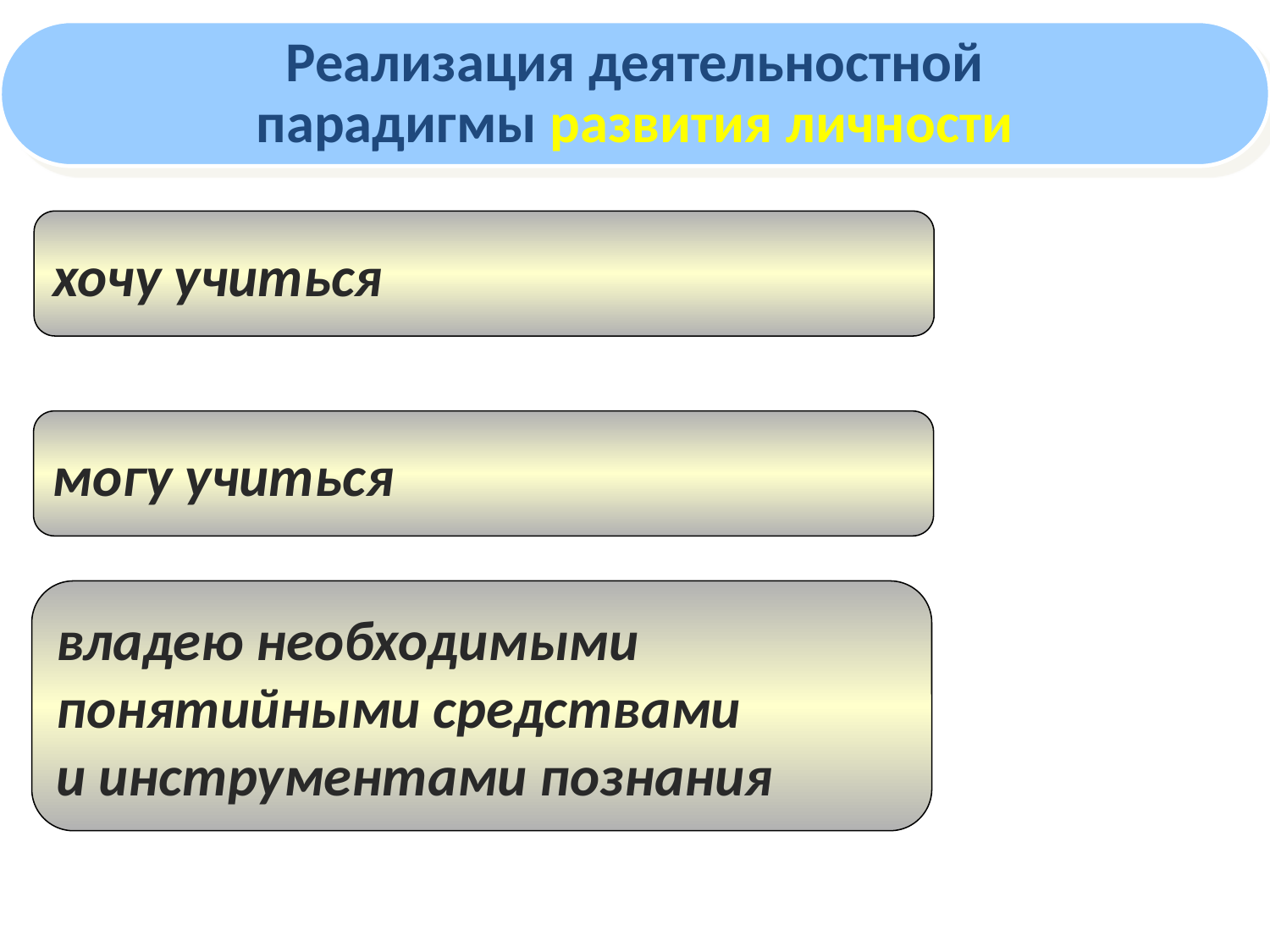

Реализация деятельностной
парадигмы развития личности
хочу учиться
могу учиться
владею необходимыми
понятийными средствами
и инструментами познания